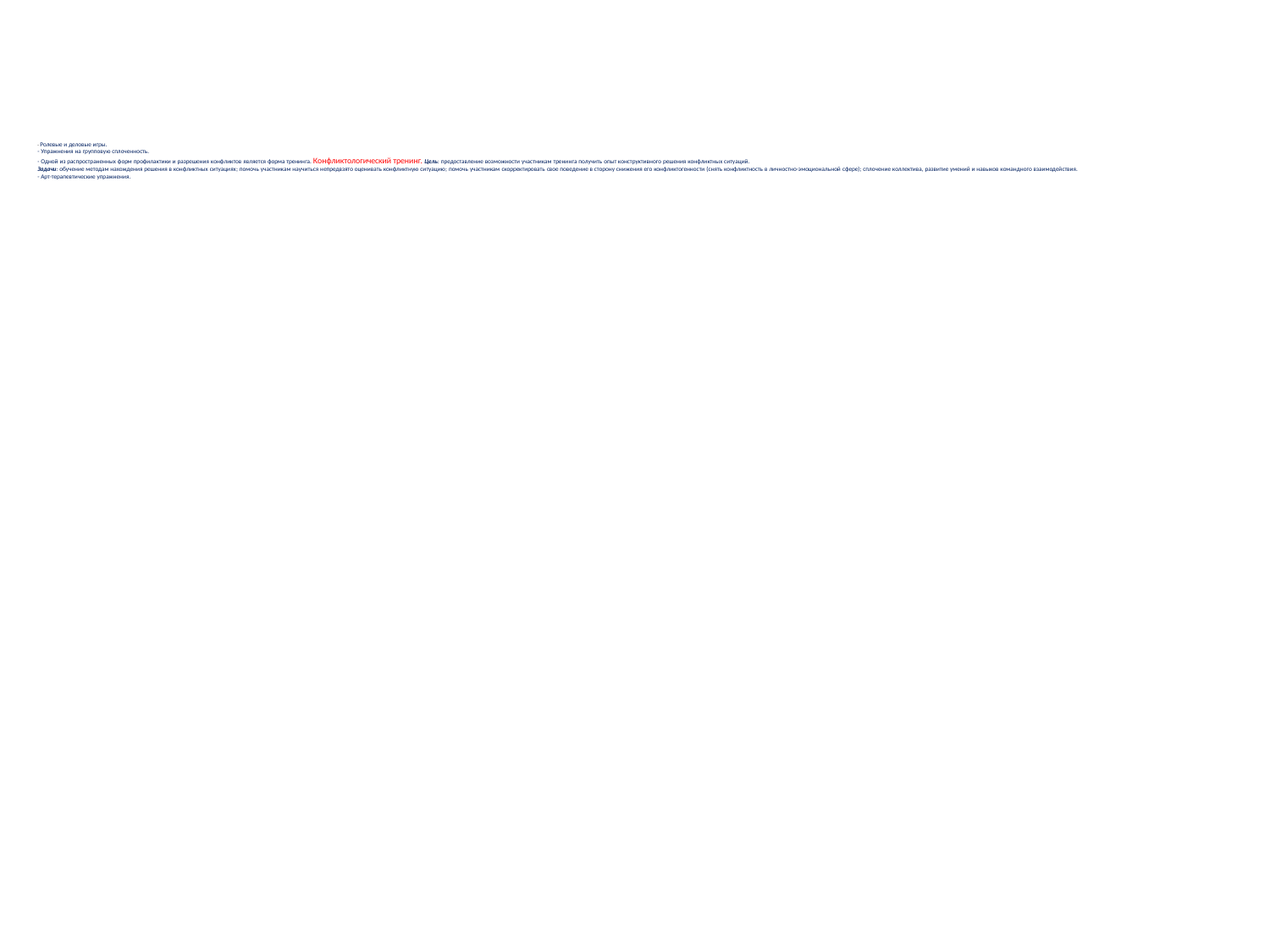

# - Ролевые и деловые игры. - Упражнения на групповую сплоченность. - Одной из распространенных форм профилактики и разрешения конфликтов является форма тренинга. Конфликтологический тренинг. Цель: предоставление возможности участникам тренинга получить опыт конструктивного решения конфликтных ситуаций.  Задачи: обучение методам нахождения решения в конфликтных ситуациях; помочь участникам научиться непредвзято оценивать конфликтную ситуацию; помочь участникам скорректировать свое поведение в сторону снижения его конфликтогенности (снять конфликтность в личностно-эмоциональной сфере); сплочение коллектива, развитие умений и навыков командного взаимодействия. - Арт-терапевтические упражнения.